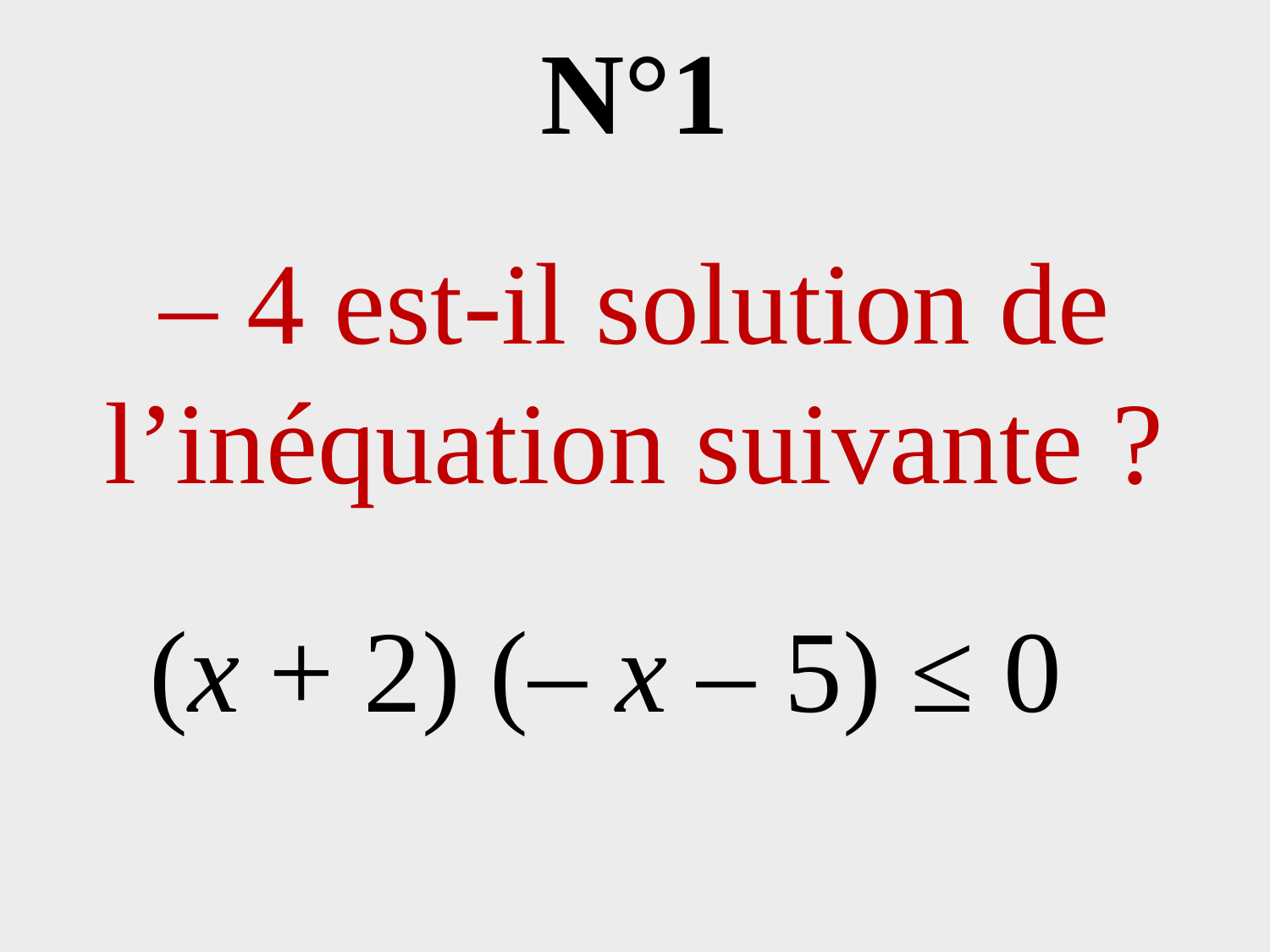

# N°1

– 4 est-il solution de l’inéquation suivante ?

(x + 2) (– x – 5) ≤ 0